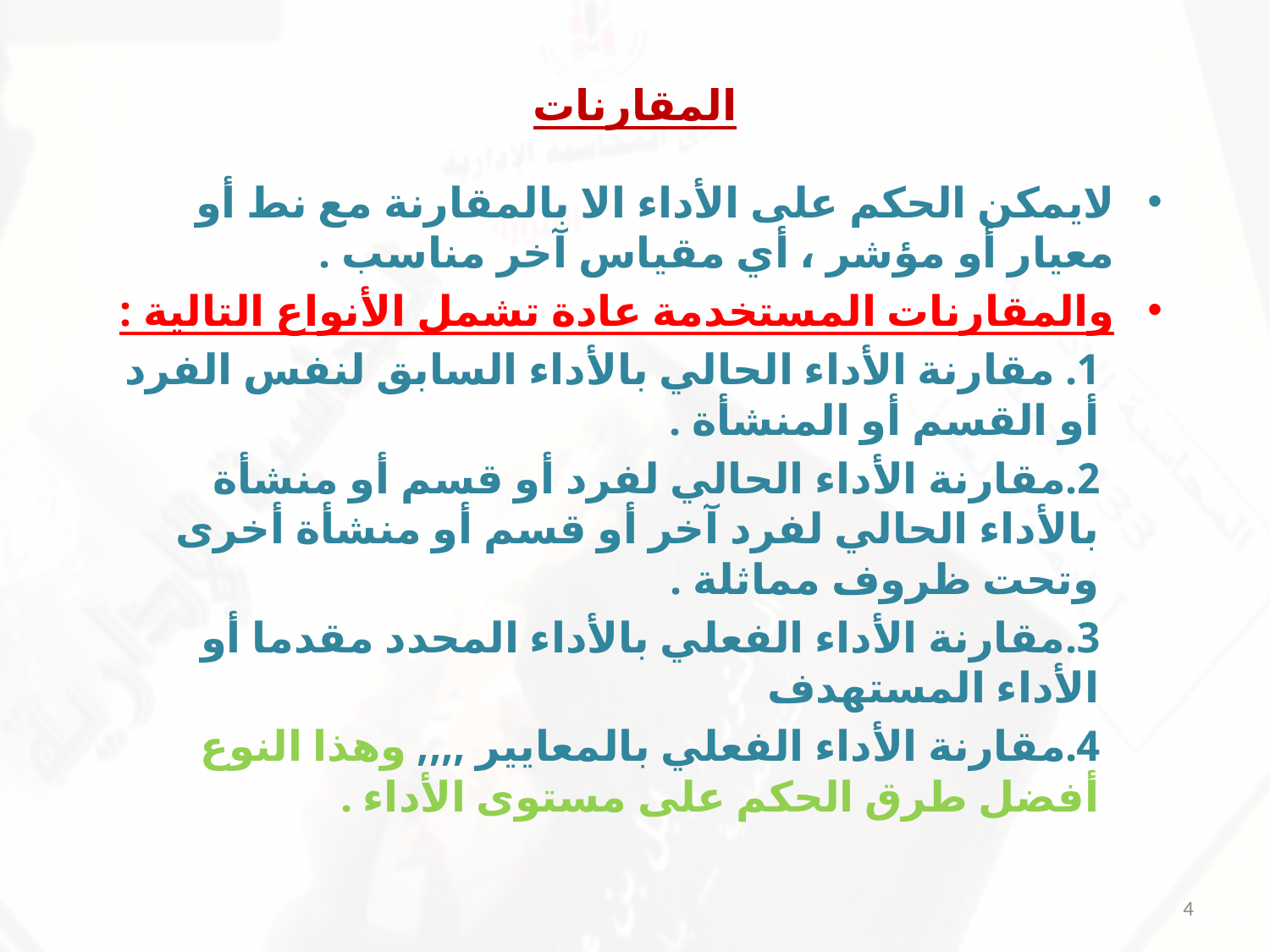

# المقارنات
لايمكن الحكم على الأداء الا بالمقارنة مع نط أو معيار أو مؤشر ، أي مقياس آخر مناسب .
والمقارنات المستخدمة عادة تشمل الأنواع التالية :
 مقارنة الأداء الحالي بالأداء السابق لنفس الفرد أو القسم أو المنشأة .
مقارنة الأداء الحالي لفرد أو قسم أو منشأة بالأداء الحالي لفرد آخر أو قسم أو منشأة أخرى وتحت ظروف مماثلة .
مقارنة الأداء الفعلي بالأداء المحدد مقدما أو الأداء المستهدف
مقارنة الأداء الفعلي بالمعايير ,,,, وهذا النوع أفضل طرق الحكم على مستوى الأداء .
4